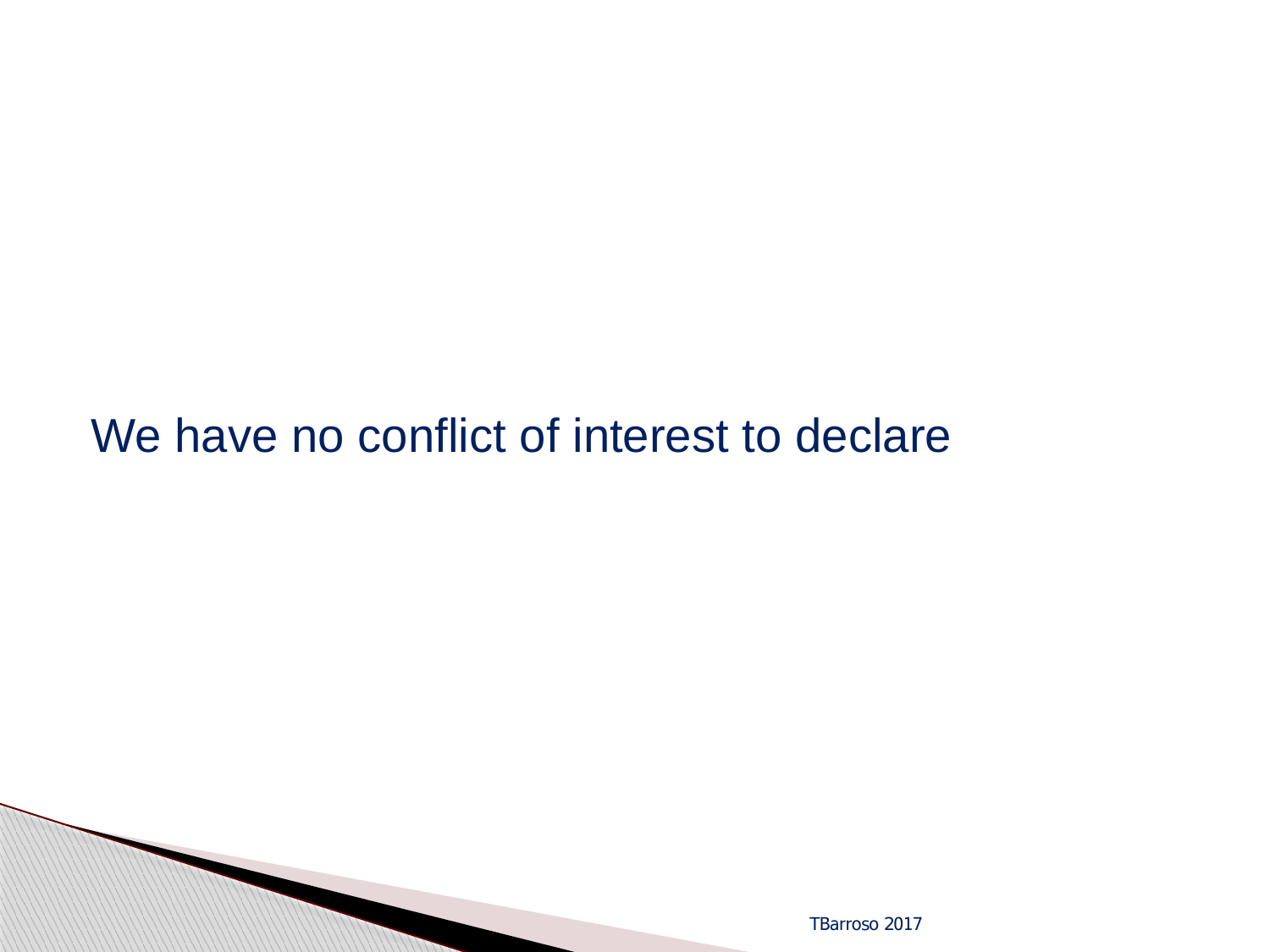

#

We have no conflict of interest to declare
TBarroso 2017